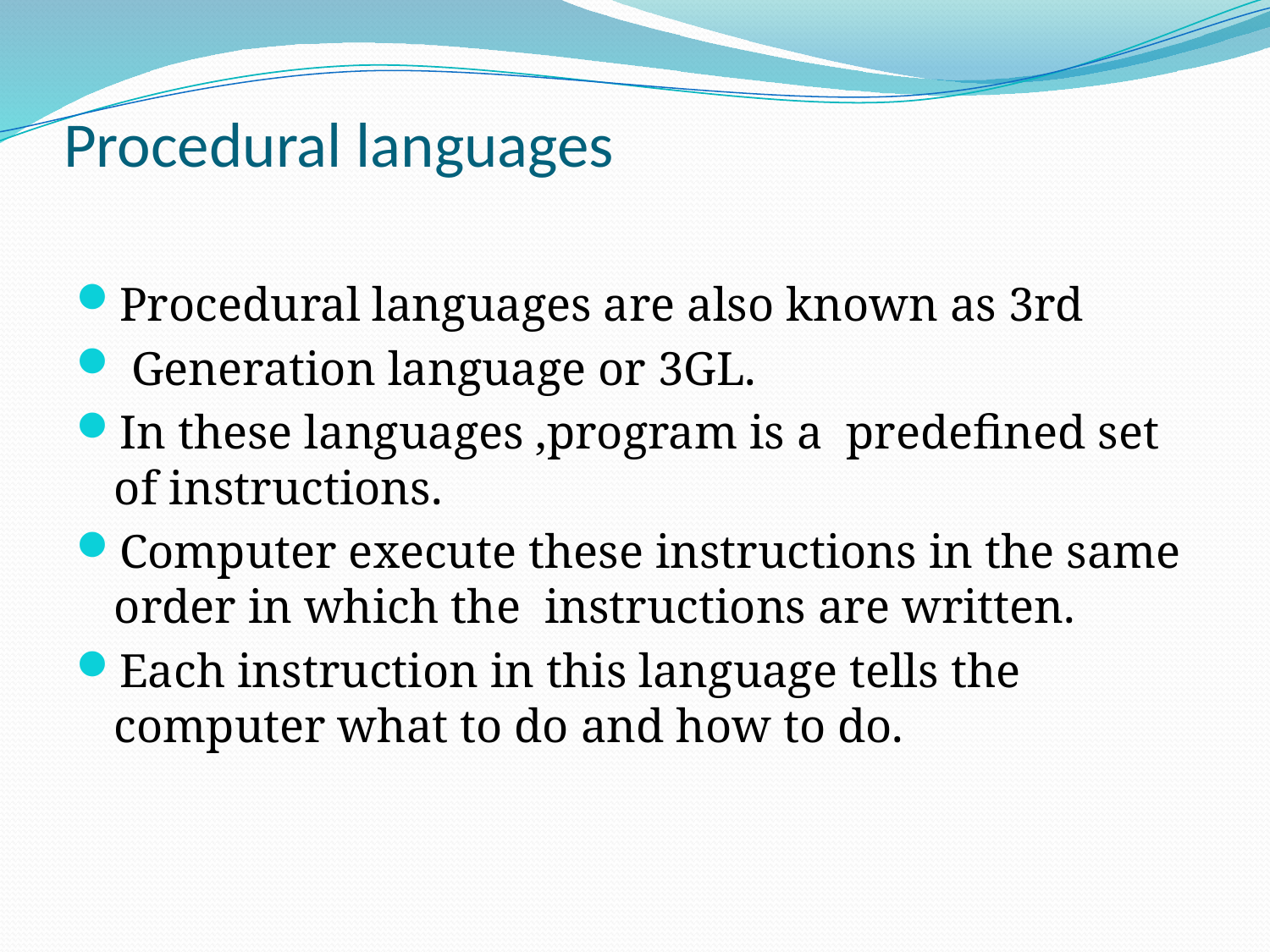

# Procedural languages
Procedural languages are also known as 3rd
 Generation language or 3GL.
In these languages ,program is a  predefined set of instructions.
Computer execute these instructions in the same order in which the  instructions are written.
Each instruction in this language tells the computer what to do and how to do.